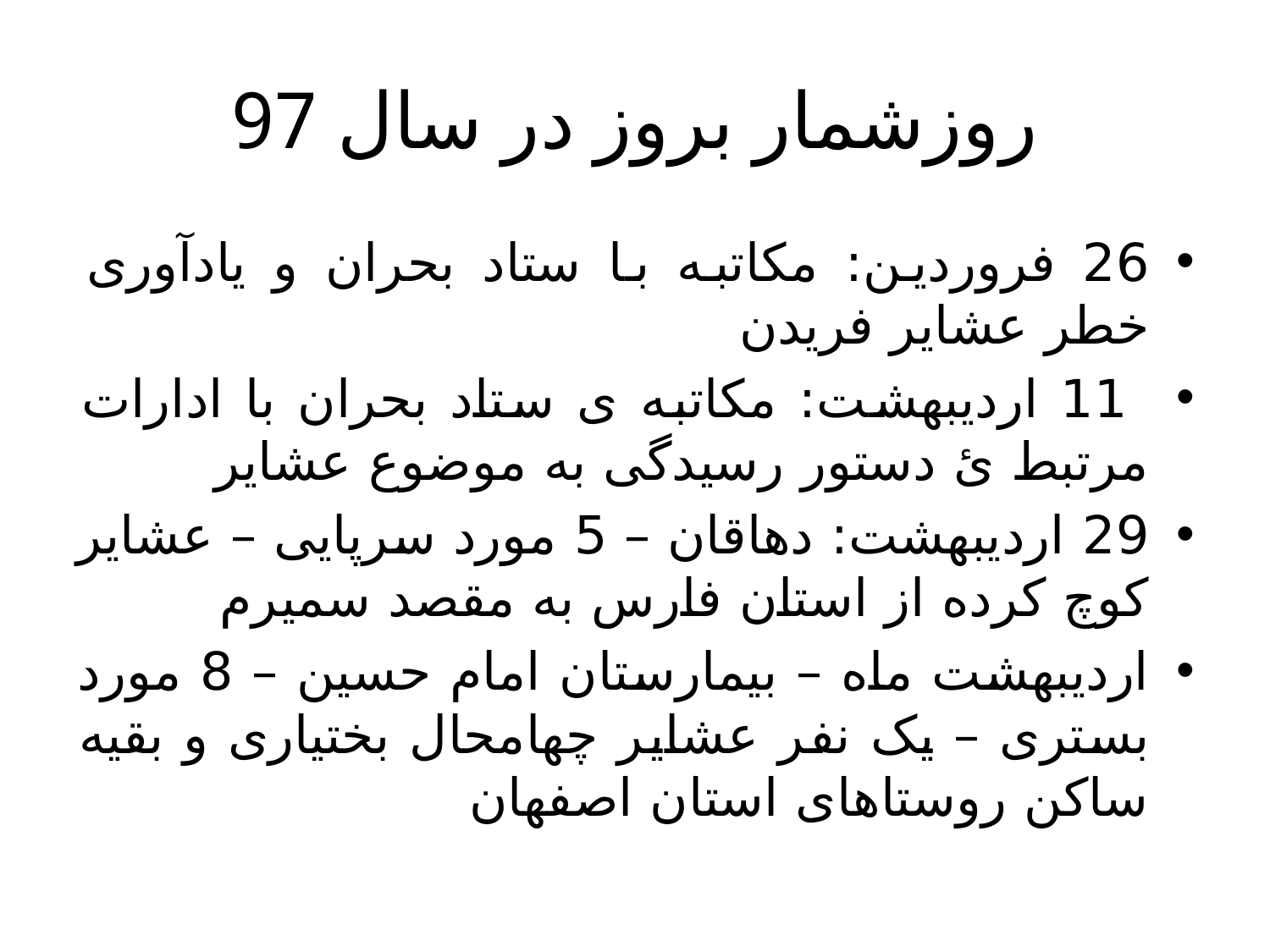

# روزشمار بروز در سال 97
26 فروردین: مکاتبه با ستاد بحران و یادآوری خطر عشایر فریدن
 11 اردیبهشت: مکاتبه ی ستاد بحران با ادارات مرتبط ئ دستور رسیدگی به موضوع عشایر
29 اردیبهشت: دهاقان – 5 مورد سرپایی – عشایر کوچ کرده از استان فارس به مقصد سمیرم
اردیبهشت ماه – بیمارستان امام حسین – 8 مورد بستری – یک نفر عشایر چهامحال بختیاری و بقیه ساکن روستاهای استان اصفهان